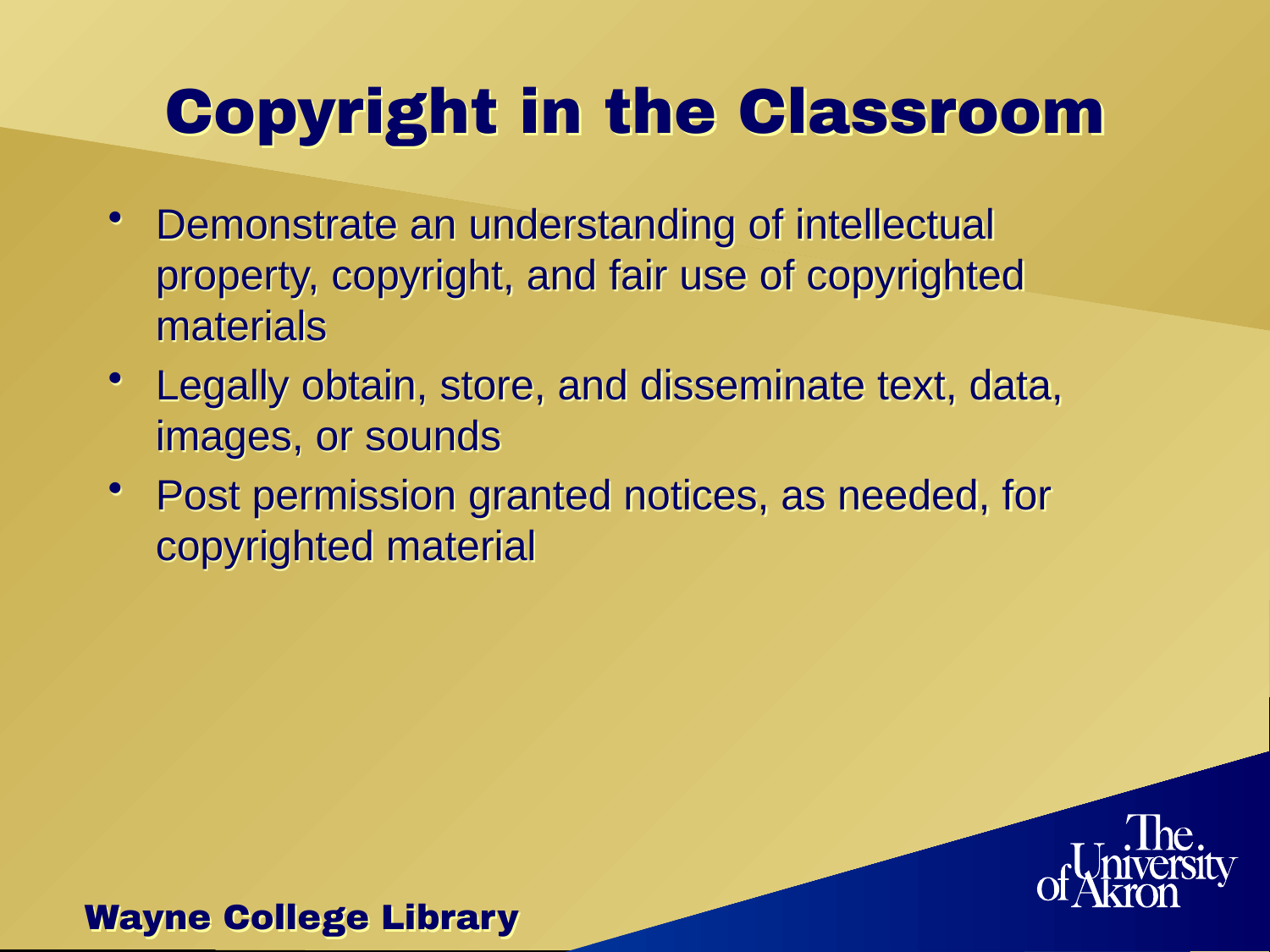

# Copyright in the Classroom
Demonstrate an understanding of intellectual property, copyright, and fair use of copyrighted materials
Legally obtain, store, and disseminate text, data, images, or sounds
Post permission granted notices, as needed, for copyrighted material

Wayne College Library